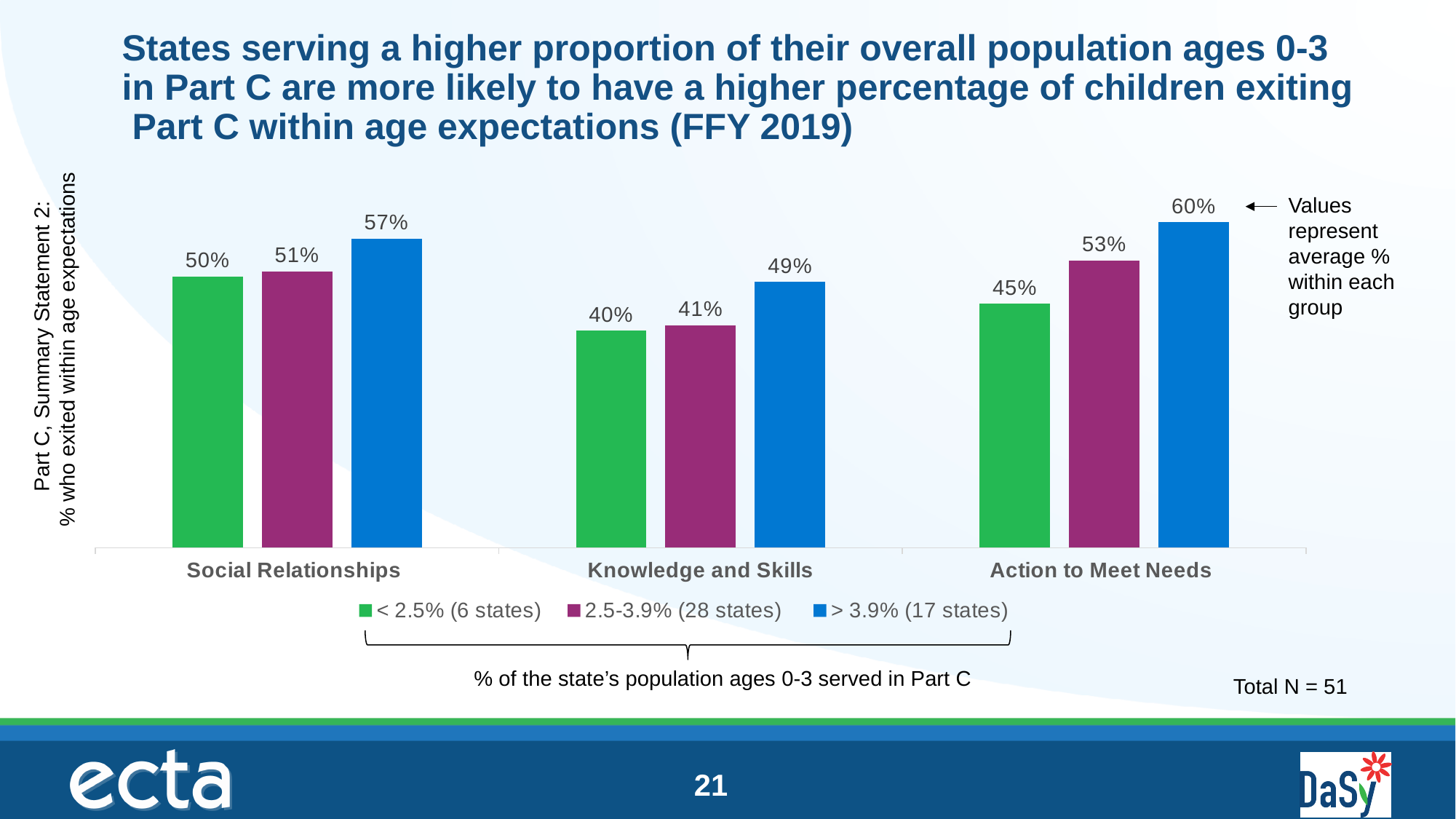

# States serving a higher proportion of their overall population ages 0-3 in Part C are more likely to have a higher percentage of children exiting  Part C within age expectations (FFY 2019)

### Chart

| Category | < 2.5% (6 states) | 2.5-3.9% (28 states)  | > 3.9% (17 states) |
|---|---|---|---|
| Social Relationships  | 0.5 | 0.51 | 0.57 |
| Knowledge and Skills | 0.4 | 0.41 | 0.49 |
| Action to Meet Needs  | 0.45 | 0.53 | 0.6 |
Values represent average % within each group
Part C, Summary Statement 2:
% who exited within age expectations

% of the state’s population ages 0-3 served in Part C
Total N = 51
21